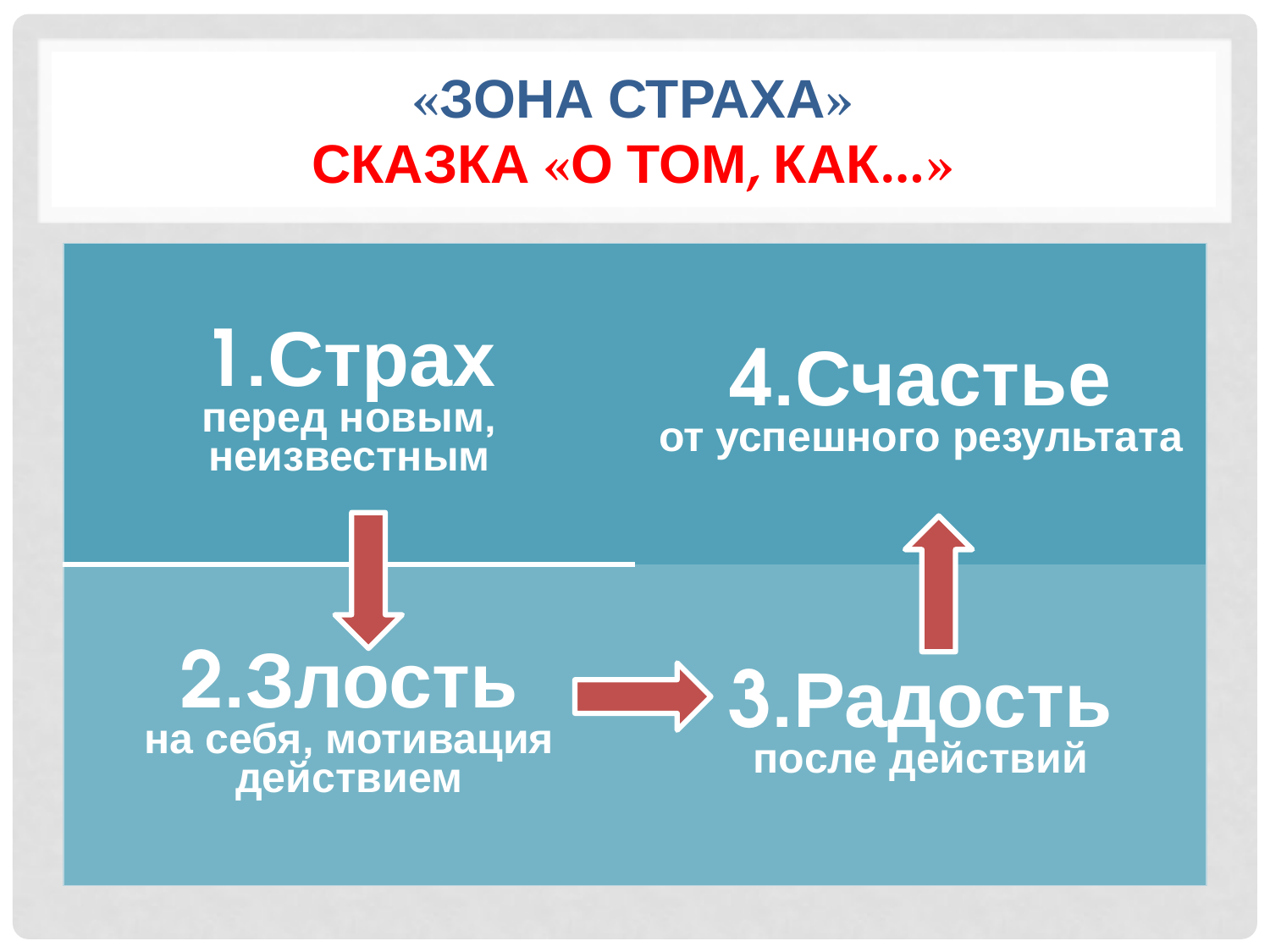

# «Зона страха» Сказка «О ТОМ, КАК…»
| 1.Страх перед новым, неизвестным | 4.Счастье от успешного результата |
| --- | --- |
| 2.Злость на себя, мотивация действием | 3.Радость после действий |